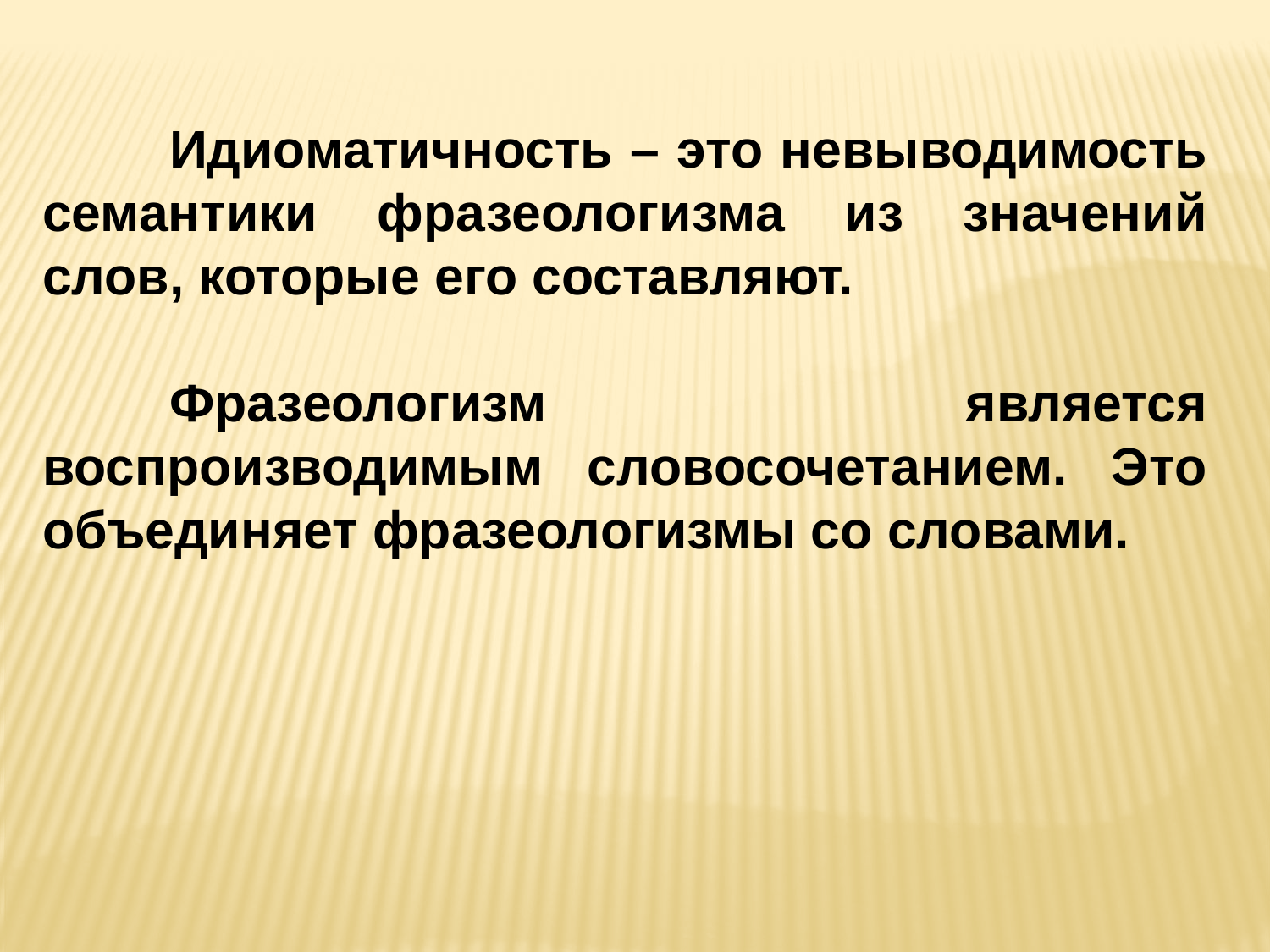

Идиоматичность – это невыводимость семантики фразеологизма из значений слов, которые его составляют.

	Фразеологизм является воспроизводимым словосочетанием. Это объединяет фразеологизмы со словами.